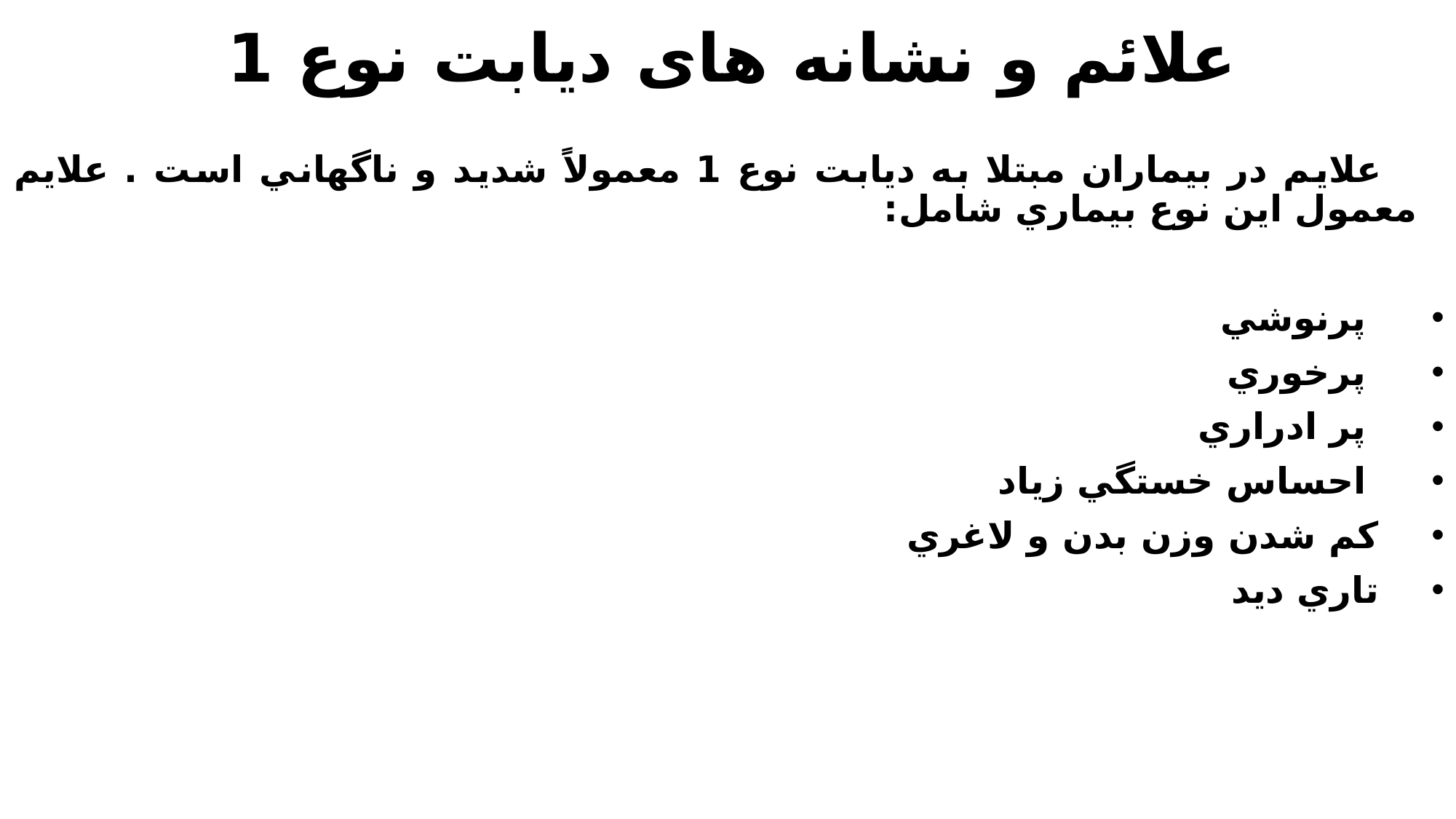

# علائم و نشانه های دیابت نوع 1
    علايم در بيماران مبتلا به ديابت نوع 1 معمولاً شديد و ناگهاني است . علايم معمول اين نوع بيماري شامل:

    پرنوشي
    پرخوري
    پر ادراري
    احساس خستگي زياد
   كم شدن وزن بدن و لاغري
   تاري ديد